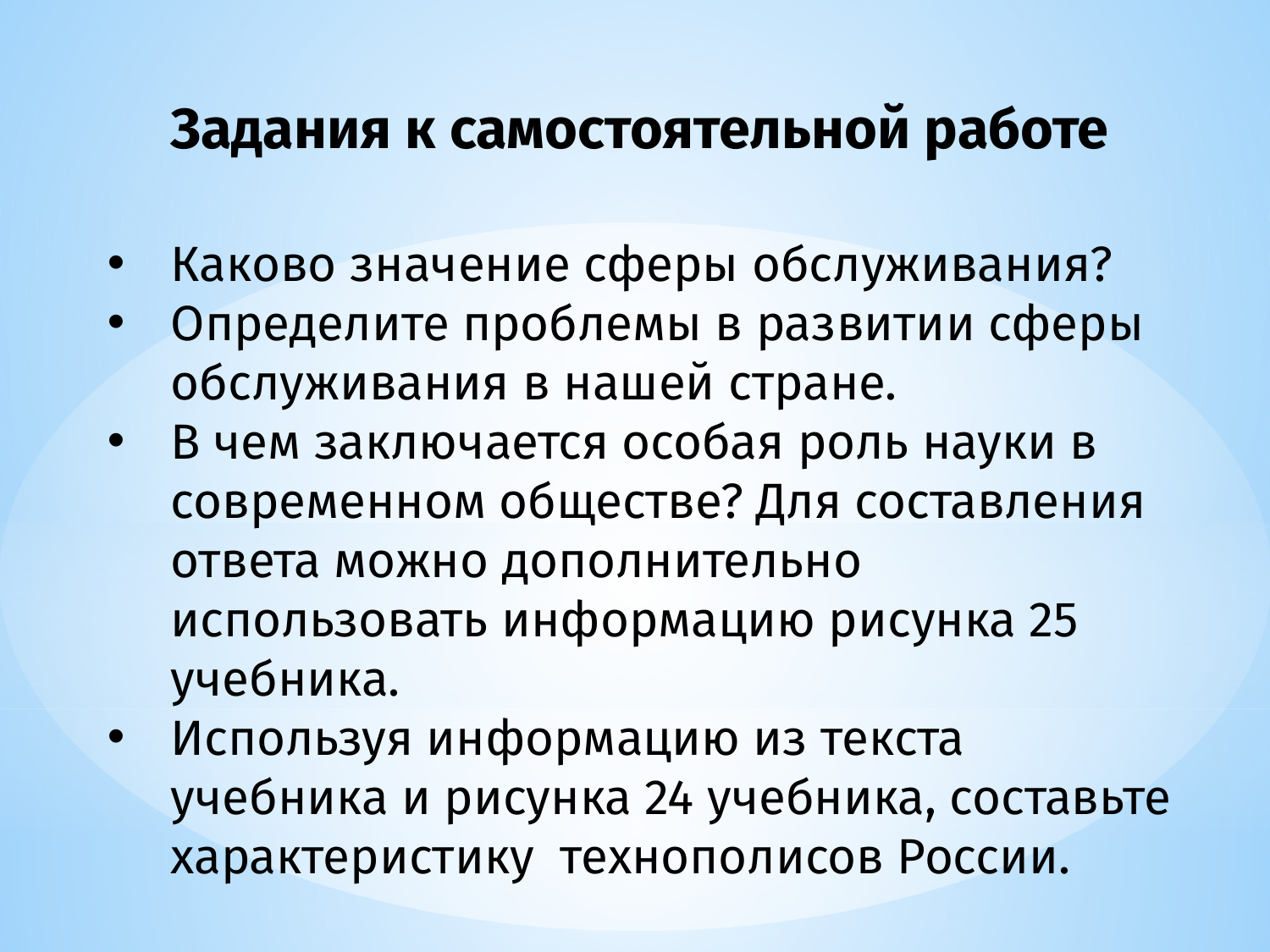

Задания к самостоятельной работе
Каково значение сферы обслуживания?
Определите проблемы в развитии сферы обслуживания в нашей стране.
В чем заключается особая роль науки в современном обществе? Для составления ответа можно дополнительно использовать информацию рисунка 25 учебника.
Используя информацию из текста учебника и рисунка 24 учебника, составьте характеристику  технополисов России.